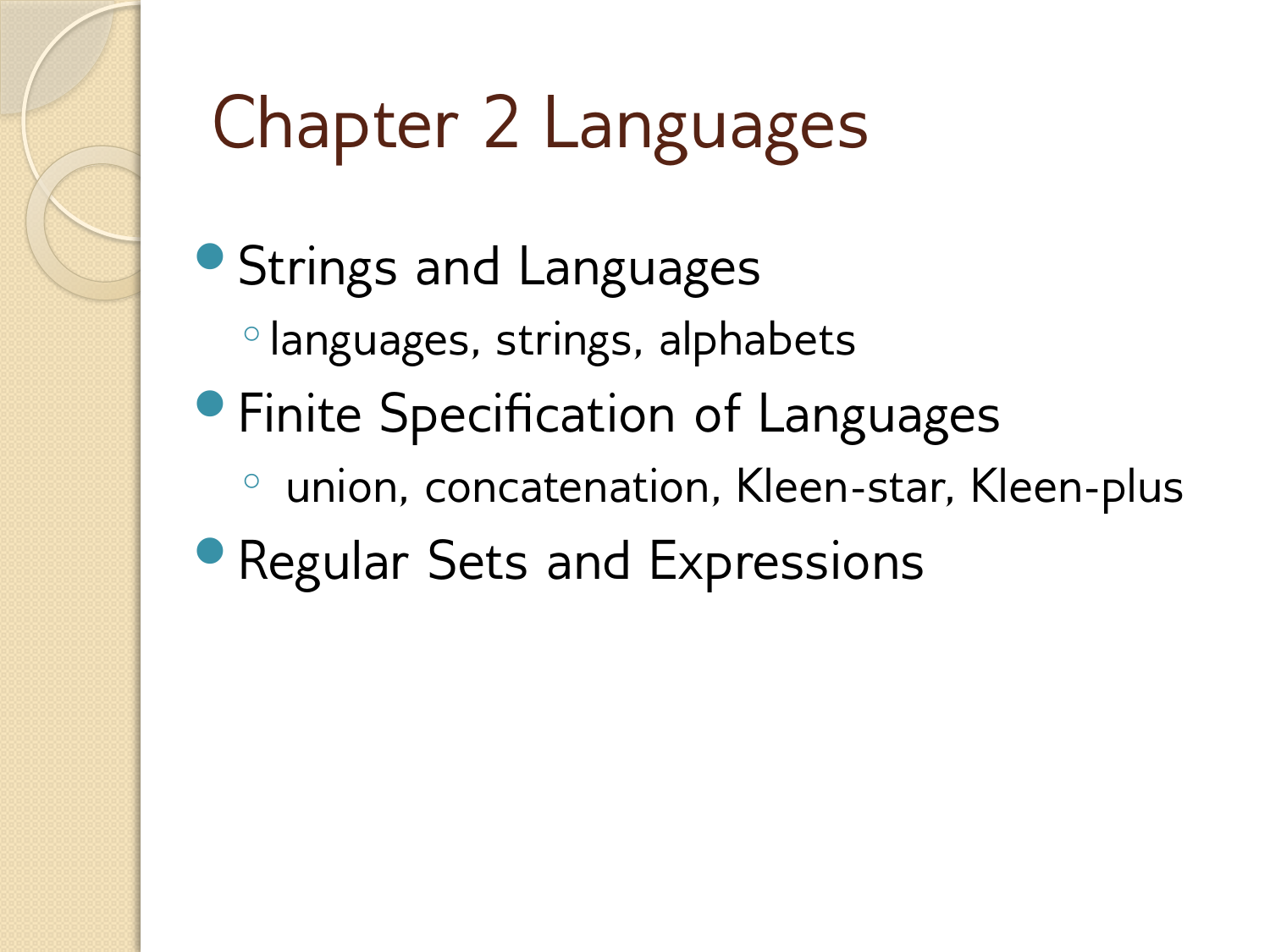

# Chapter 2 Languages
Strings and Languages
languages, strings, alphabets
Finite Specification of Languages
 union, concatenation, Kleen-star, Kleen-plus
Regular Sets and Expressions